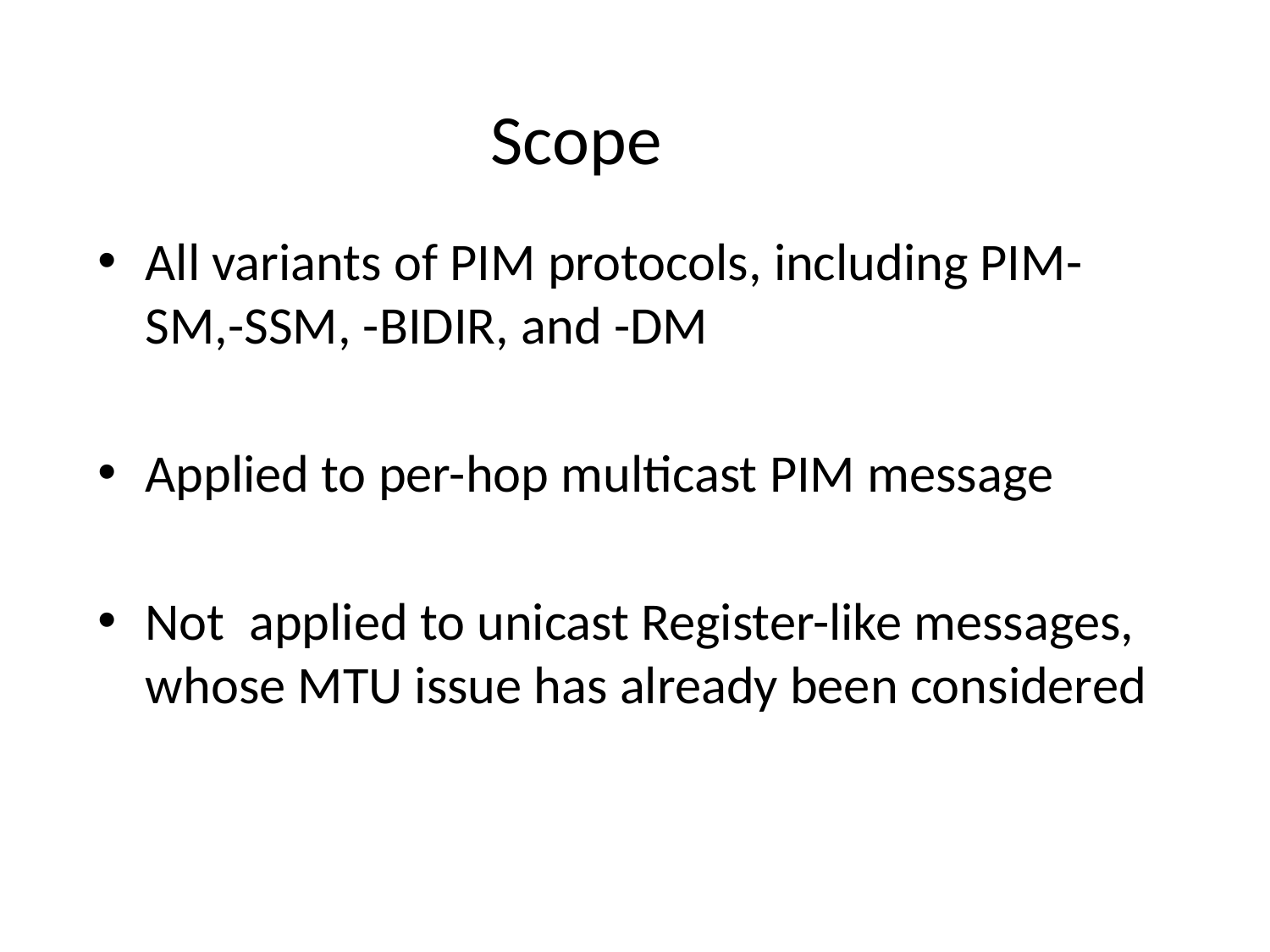

# Scope
All variants of PIM protocols, including PIM-SM,-SSM, -BIDIR, and -DM

Applied to per-hop multicast PIM message

Not  applied to unicast Register-like messages, whose MTU issue has already been considered